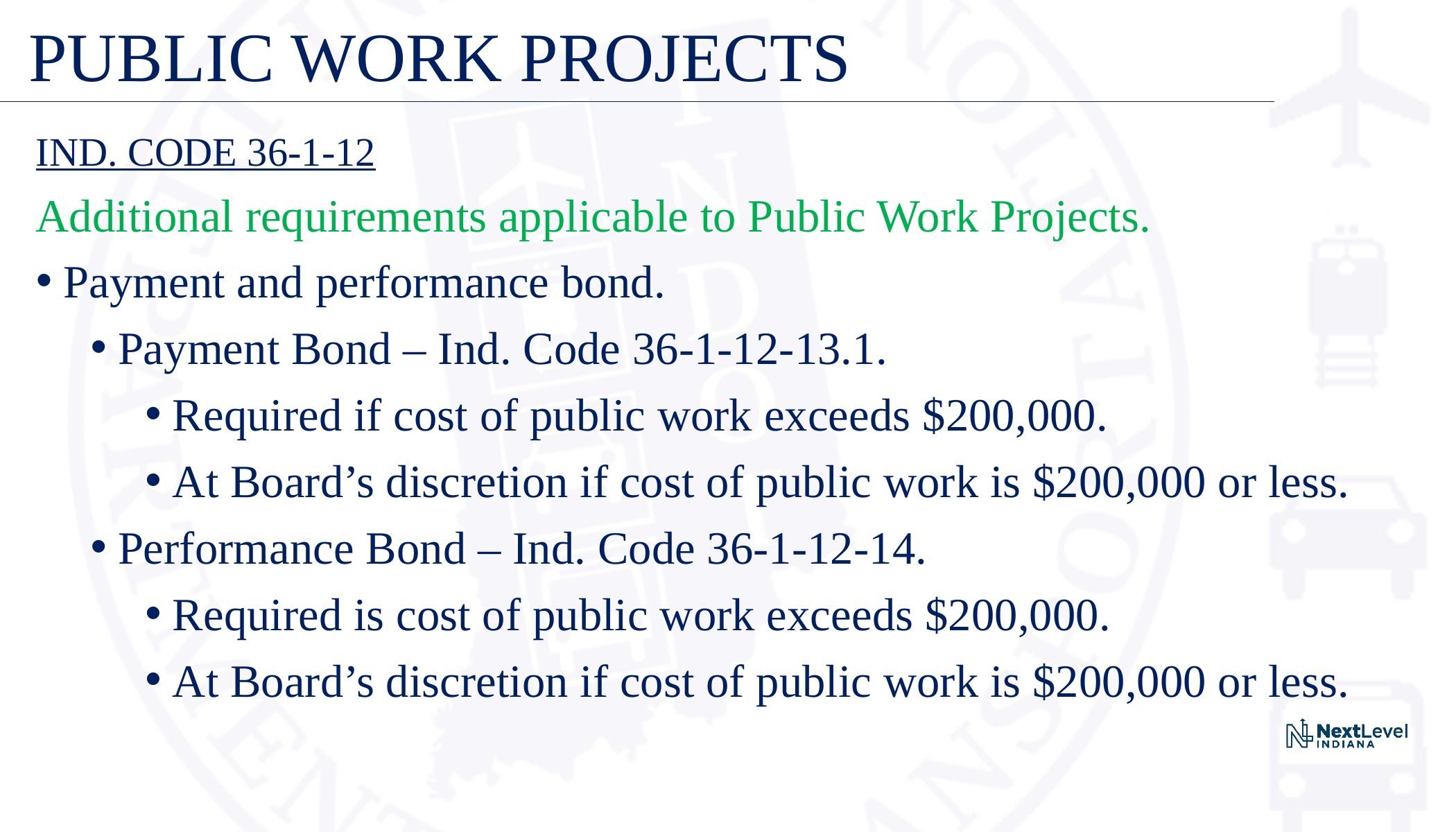

# PUBLIC WORK PROJECTS
IND. CODE 36-1-12
Additional requirements applicable to Public Work Projects.
Payment and performance bond.
Payment Bond – Ind. Code 36-1-12-13.1.
Required if cost of public work exceeds $200,000.
At Board’s discretion if cost of public work is $200,000 or less.
Performance Bond – Ind. Code 36-1-12-14.
Required is cost of public work exceeds $200,000.
At Board’s discretion if cost of public work is $200,000 or less.